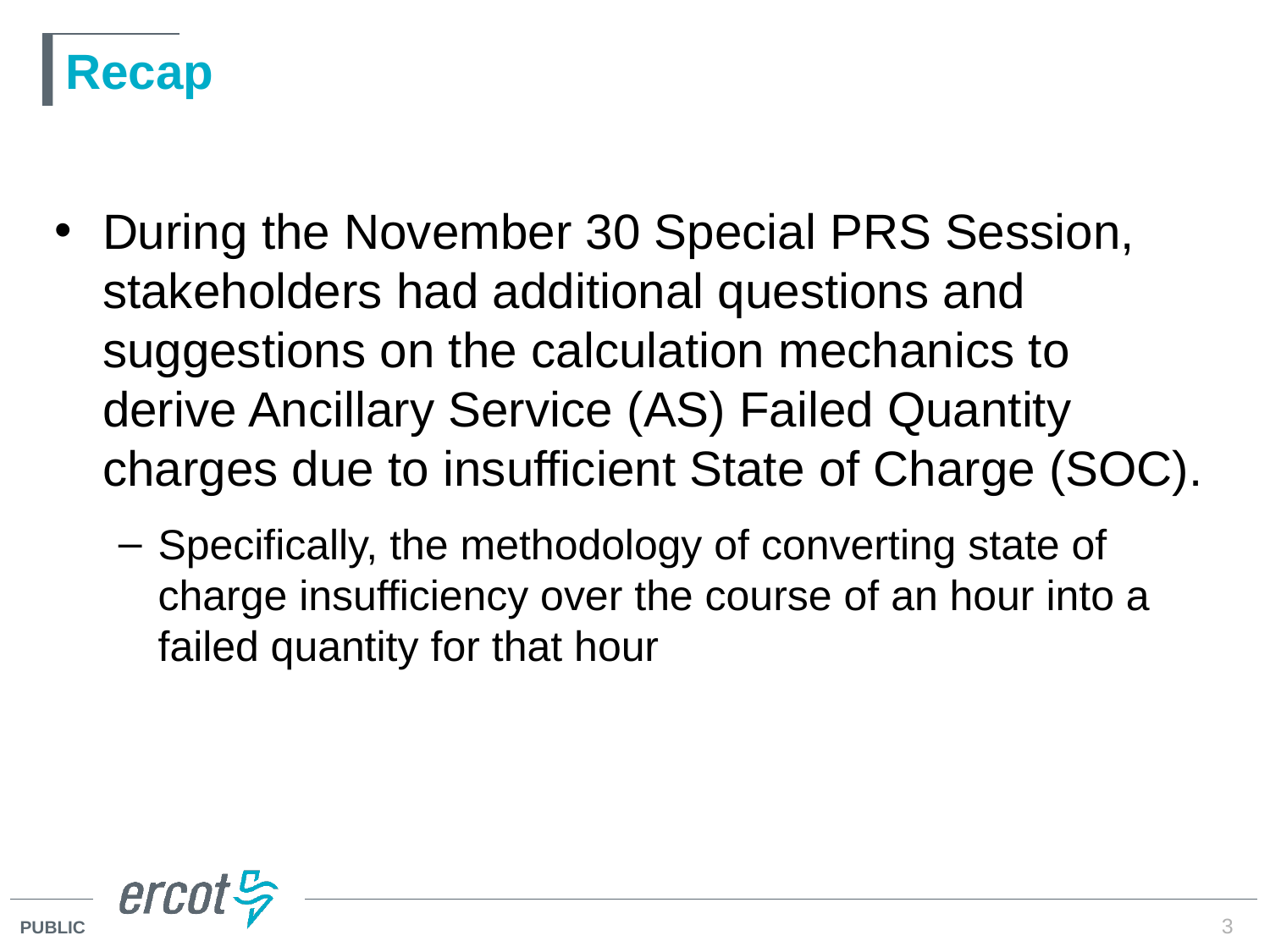

# Recap
During the November 30 Special PRS Session, stakeholders had additional questions and suggestions on the calculation mechanics to derive Ancillary Service (AS) Failed Quantity charges due to insufficient State of Charge (SOC).
Specifically, the methodology of converting state of charge insufficiency over the course of an hour into a failed quantity for that hour
3